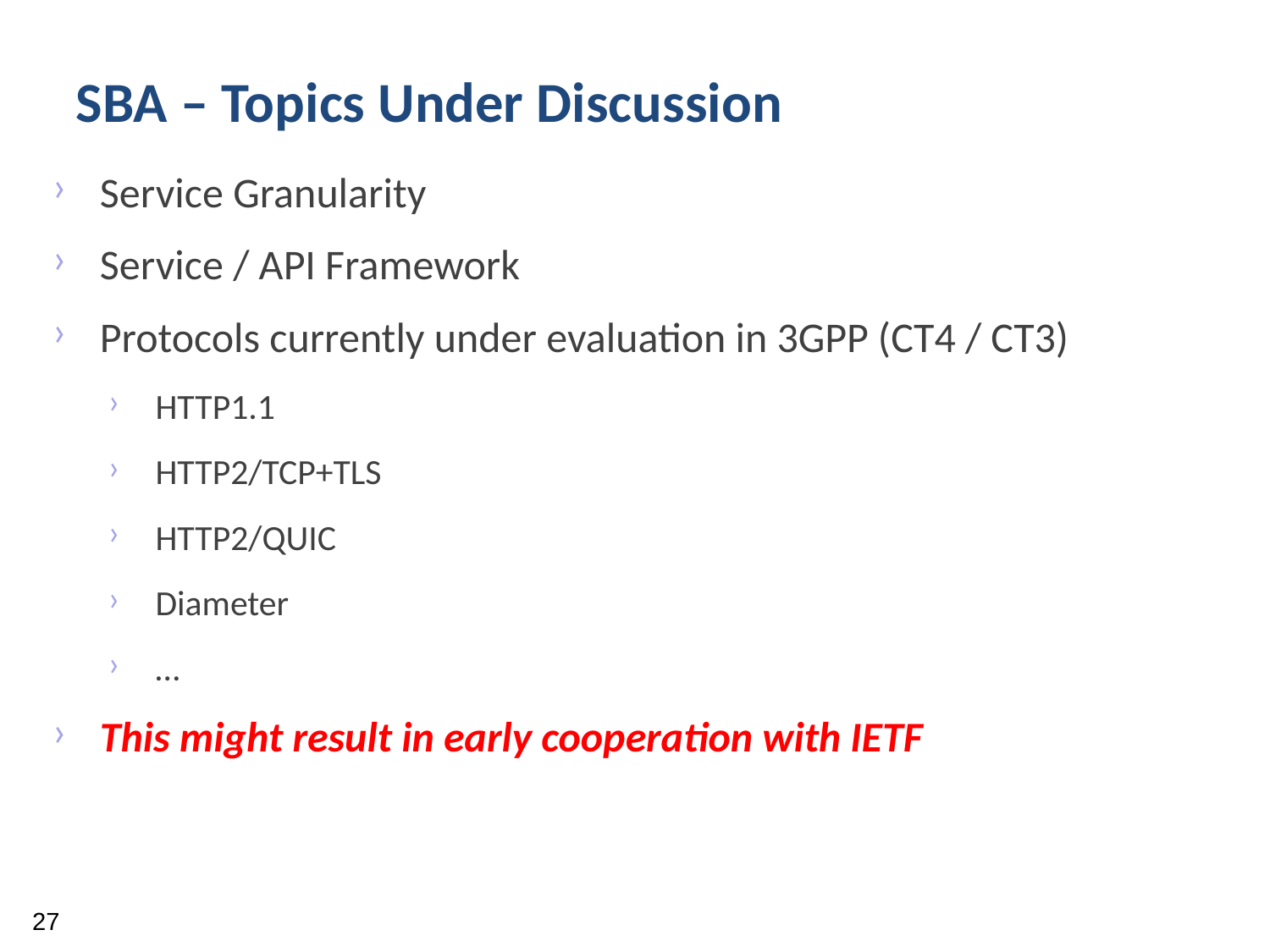

SBA – Topics Under Discussion
Service Granularity
Service / API Framework
Protocols currently under evaluation in 3GPP (CT4 / CT3)
HTTP1.1
HTTP2/TCP+TLS
HTTP2/QUIC
Diameter
…
This might result in early cooperation with IETF